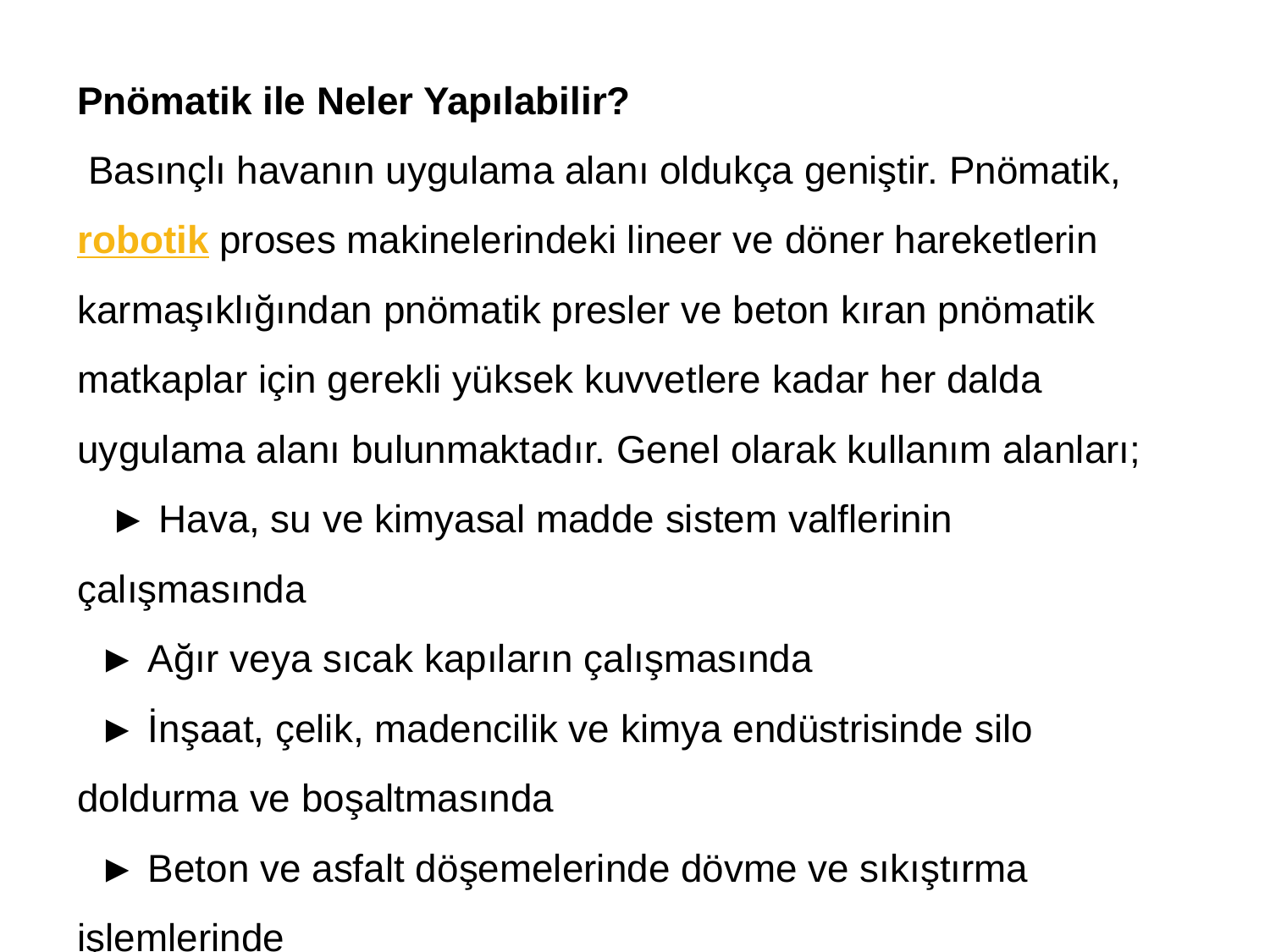

Pnömatik ile Neler Yapılabilir?
 Basınçlı havanın uygulama alanı oldukça geniştir. Pnömatik, robotik proses makinelerindeki lineer ve döner hareketlerin karmaşıklığından pnömatik presler ve beton kıran pnömatik matkaplar için gerekli yüksek kuvvetlere kadar her dalda uygulama alanı bulunmaktadır. Genel olarak kullanım alanları;
   ► Hava, su ve kimyasal madde sistem valflerinin çalışmasında
  ► Ağır veya sıcak kapıların çalışmasında
  ► İnşaat, çelik, madencilik ve kimya endüstrisinde silo doldurma ve boşaltmasında
  ► Beton ve asfalt döşemelerinde dövme ve sıkıştırma işlemlerinde
  ► Sürekli döküm makinelerinde kaldırma ve hareket ettirmede